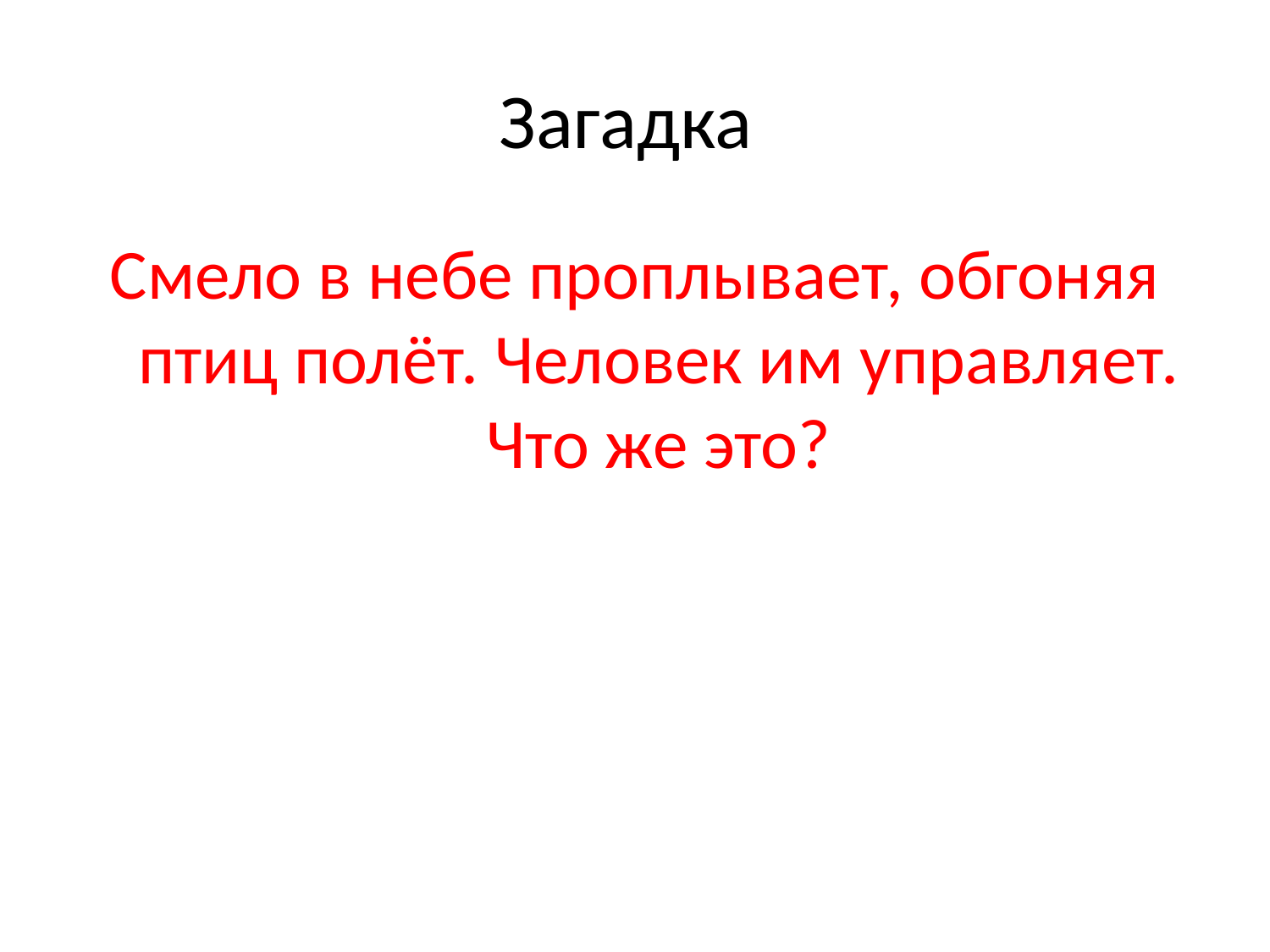

# Загадка
Смело в небе проплывает, обгоняя птиц полёт. Человек им управляет. Что же это?